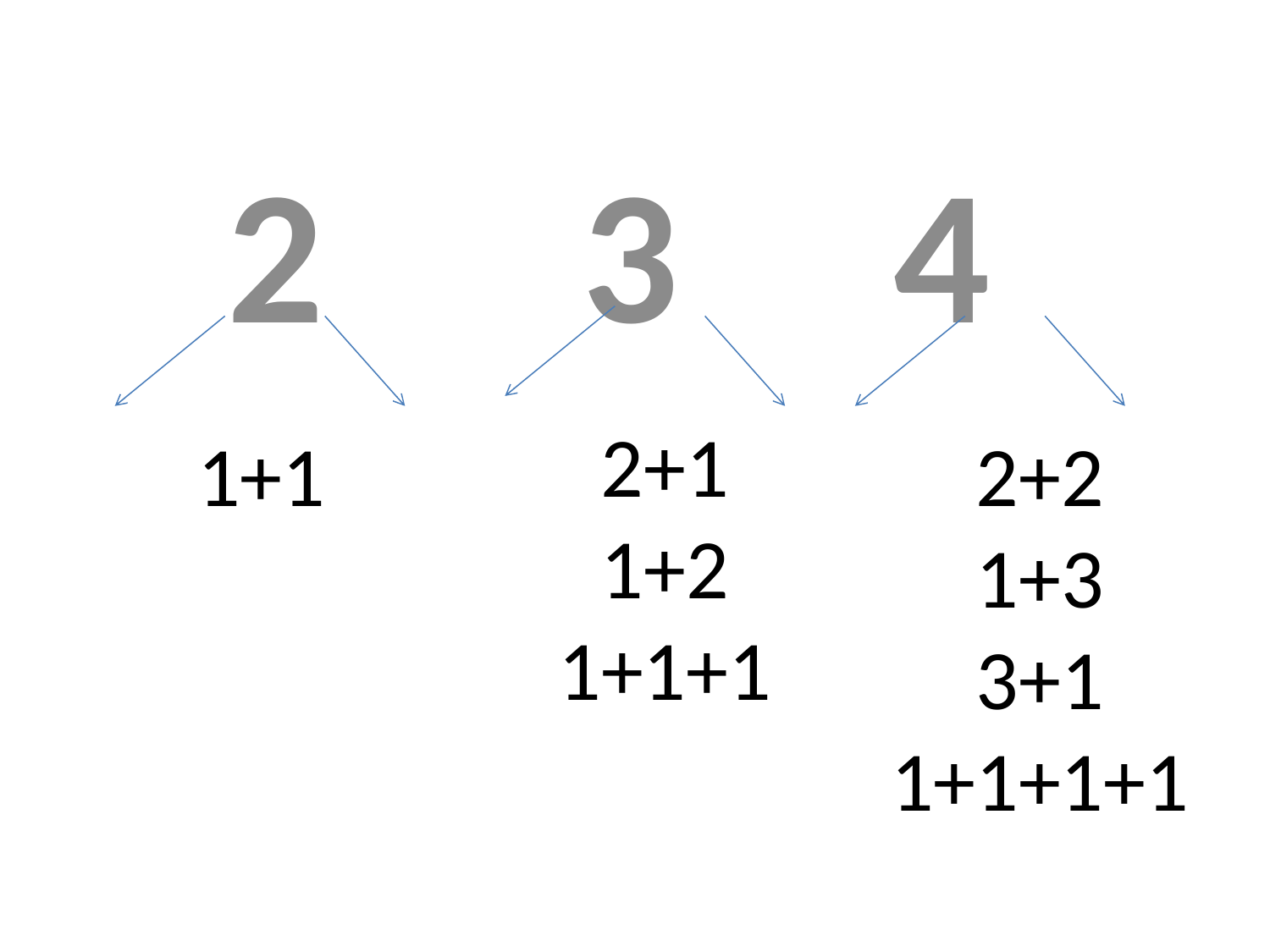

2      3     4

2+1
1+2
1+1+1
1+1
2+2
1+3
3+1
1+1+1+1